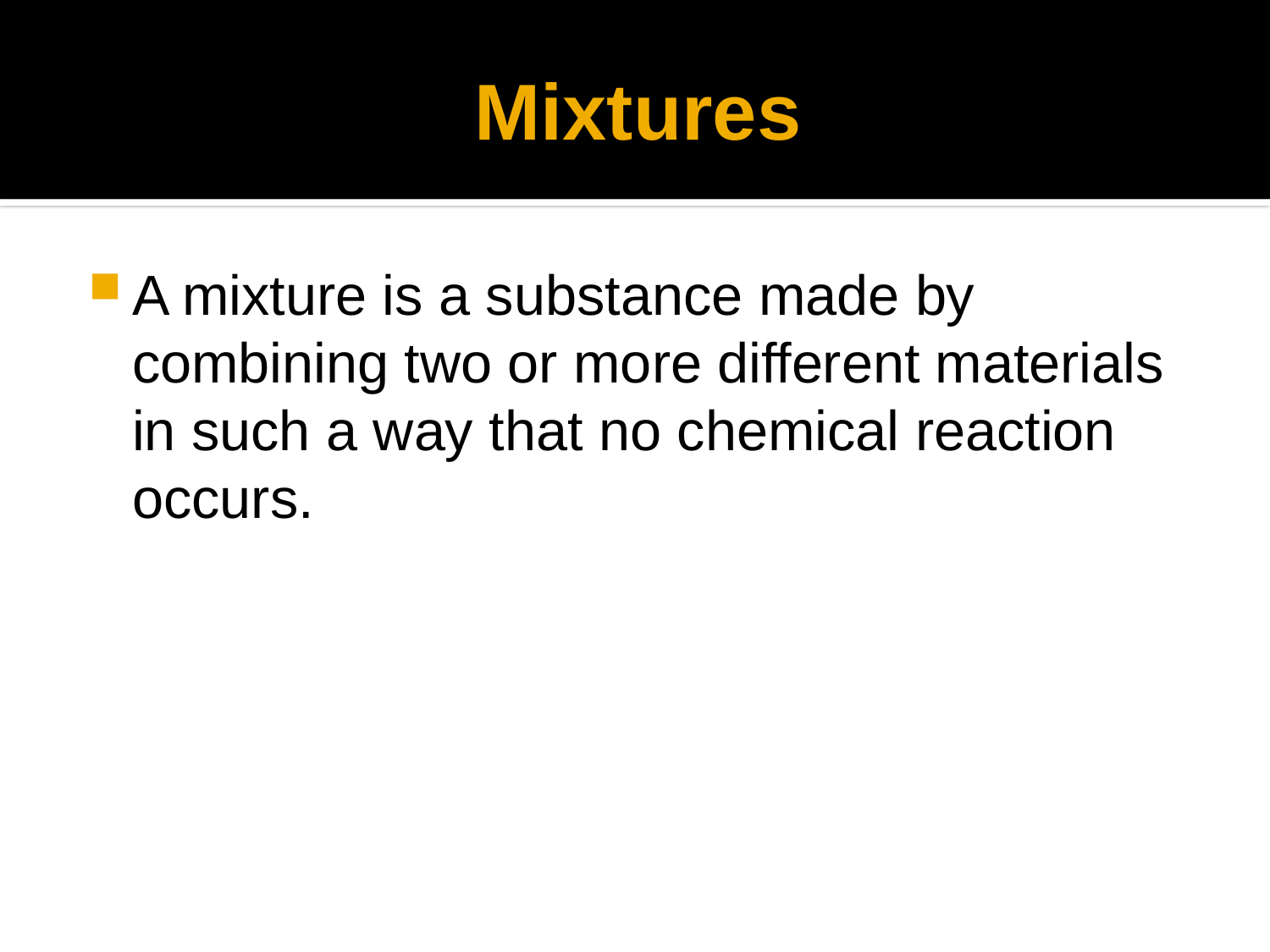

# Mixtures
A mixture is a substance made by combining two or more different materials in such a way that no chemical reaction occurs.